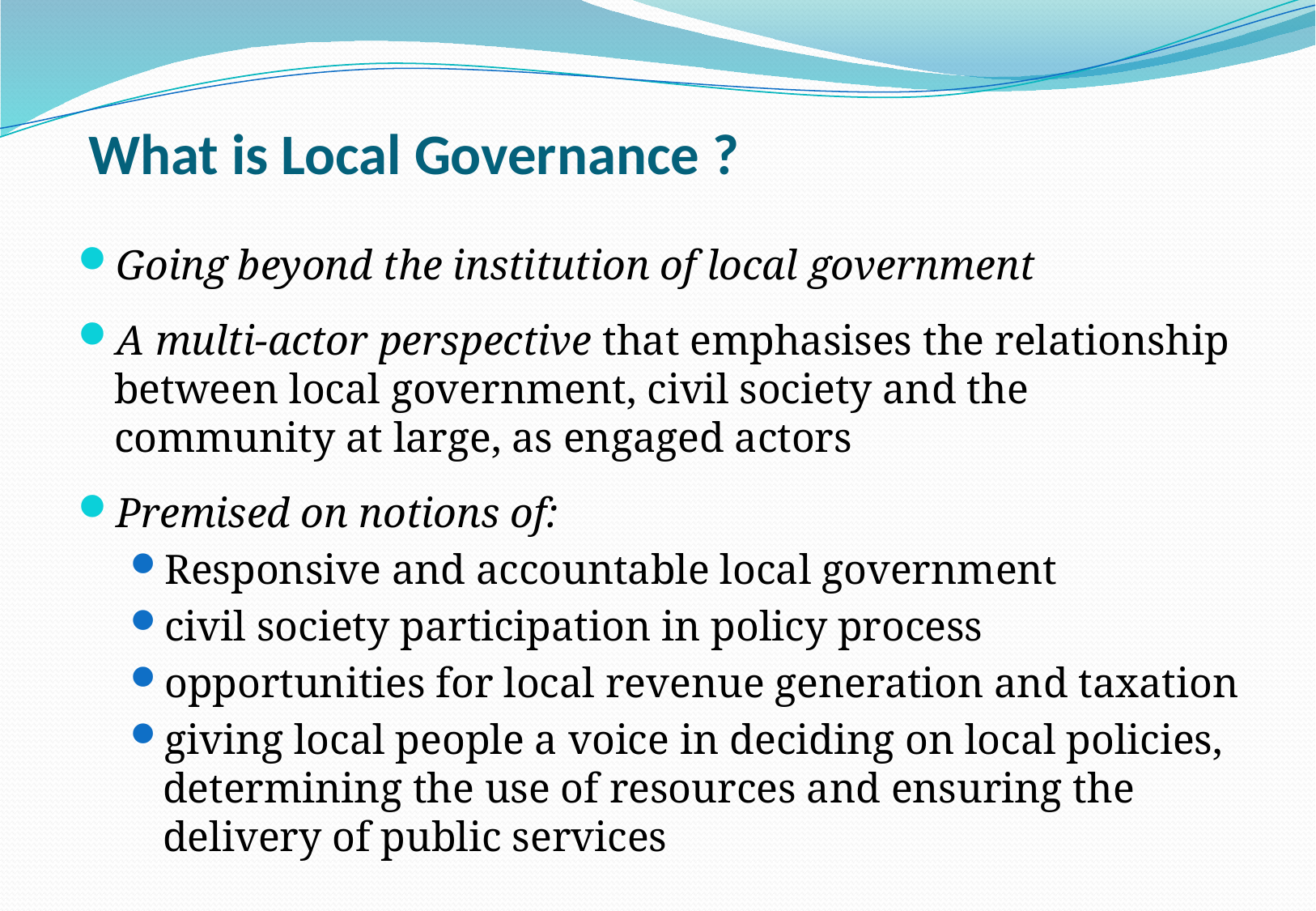

What is Local Governance ?
Going beyond the institution of local government

A multi-actor perspective that emphasises the relationship between local government, civil society and the community at large, as engaged actors

Premised on notions of:
Responsive and accountable local government
civil society participation in policy process
opportunities for local revenue generation and taxation
giving local people a voice in deciding on local policies, determining the use of resources and ensuring the delivery of public services